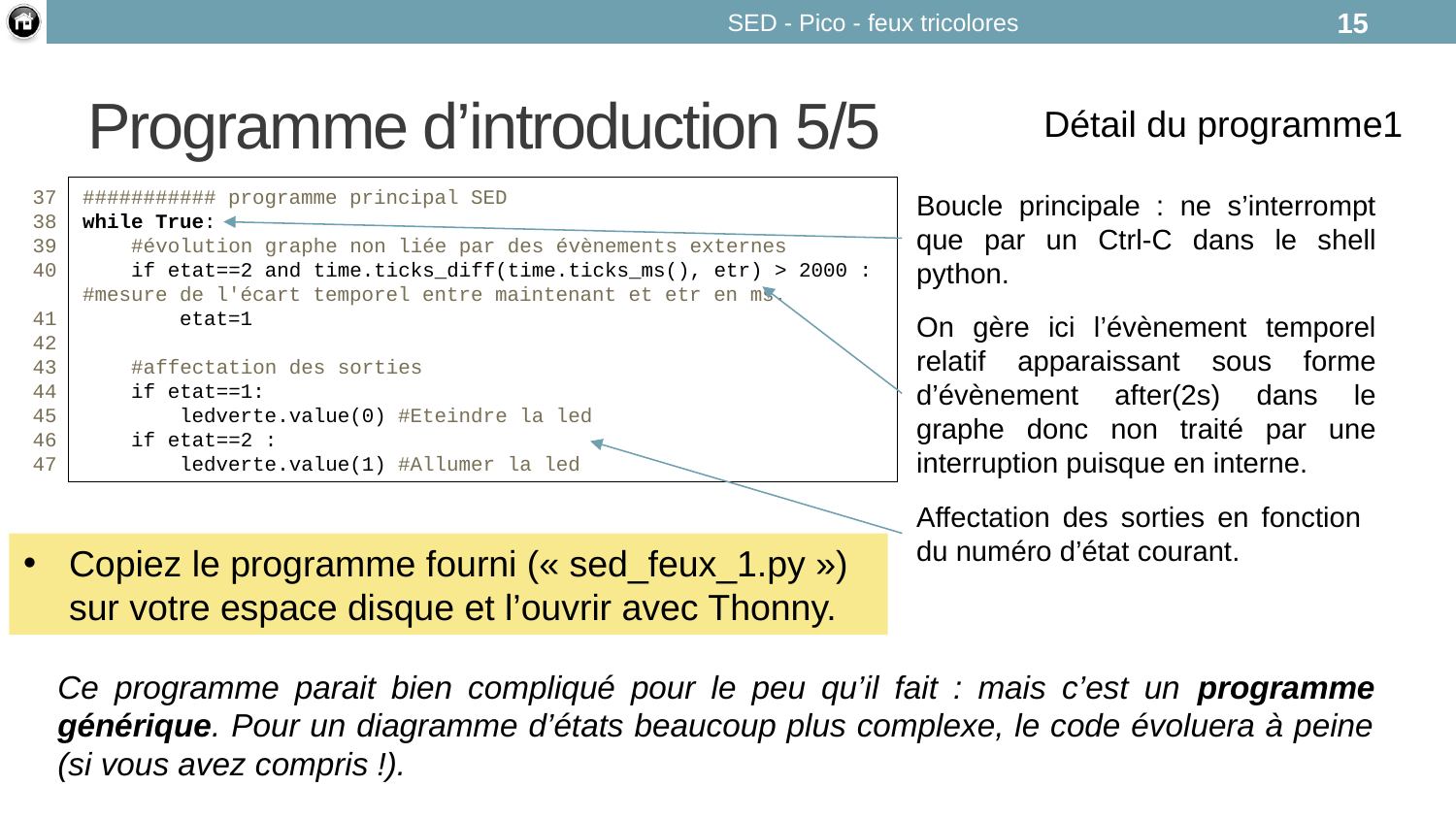

SED - Pico - feux tricolores
15
# Programme d’introduction 5/5
Détail du programme1
########### programme principal SED
while True:
    #évolution graphe non liée par des évènements externes
    if etat==2 and time.ticks_diff(time.ticks_ms(), etr) > 2000 : #mesure de l'écart temporel entre maintenant et etr en ms.
        etat=1

    #affectation des sorties
    if etat==1:
        ledverte.value(0) #Eteindre la led
    if etat==2 :
        ledverte.value(1) #Allumer la led
37
38
39
40

41
42
43
44
45
46
47
Boucle principale : ne s’interrompt que par un Ctrl-C dans le shell python.
On gère ici l’évènement temporel relatif apparaissant sous forme d’évènement after(2s) dans le graphe donc non traité par une interruption puisque en interne.
Affectation des sorties en fonction du numéro d’état courant.
Copiez le programme fourni (« sed_feux_1.py ») sur votre espace disque et l’ouvrir avec Thonny.
Ce programme parait bien compliqué pour le peu qu’il fait : mais c’est un programme générique. Pour un diagramme d’états beaucoup plus complexe, le code évoluera à peine (si vous avez compris !).